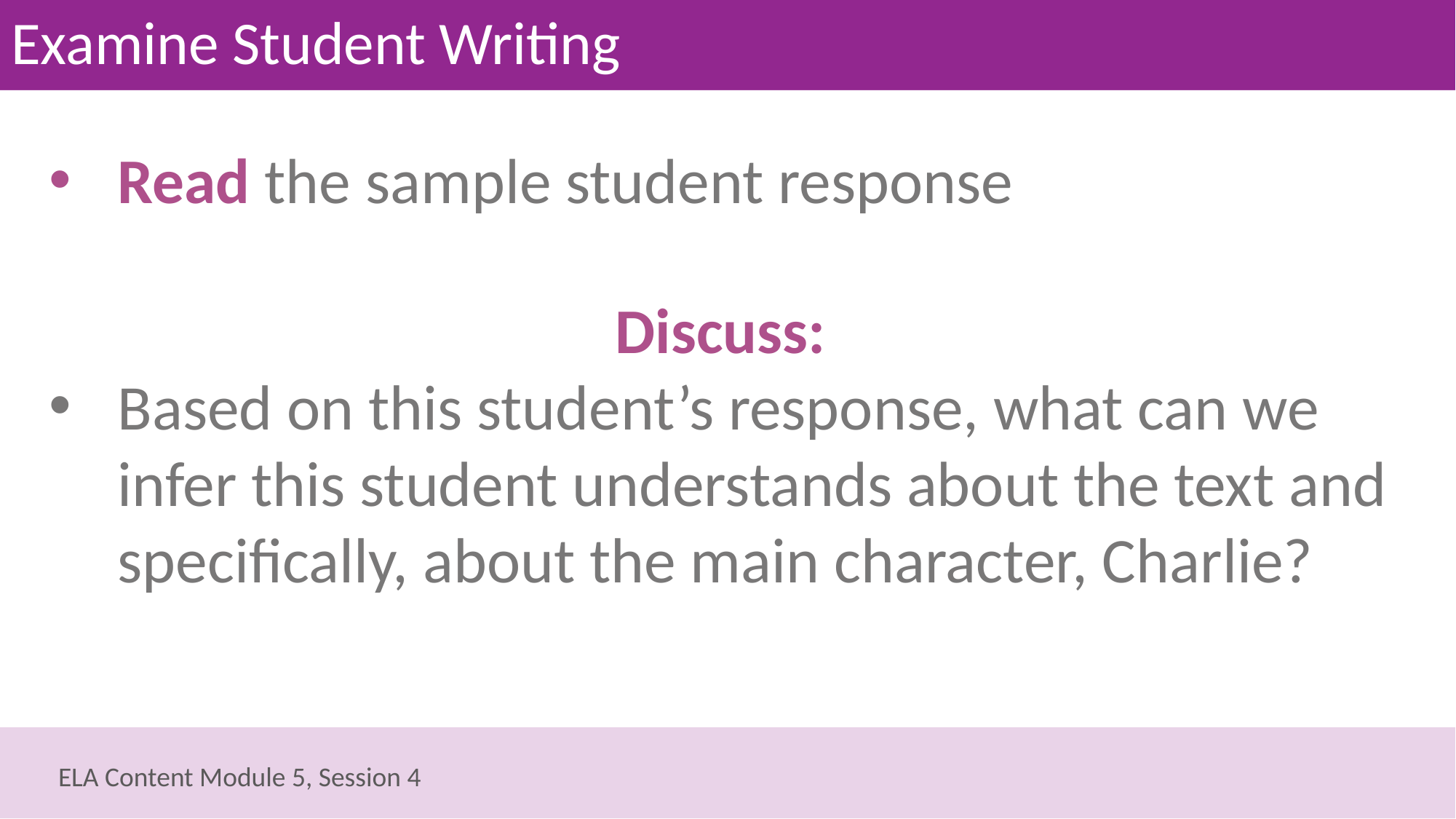

# Examine Student Writing
Read the sample student response

Discuss:
Based on this student’s response, what can we infer this student understands about the text and specifically, about the main character, Charlie?